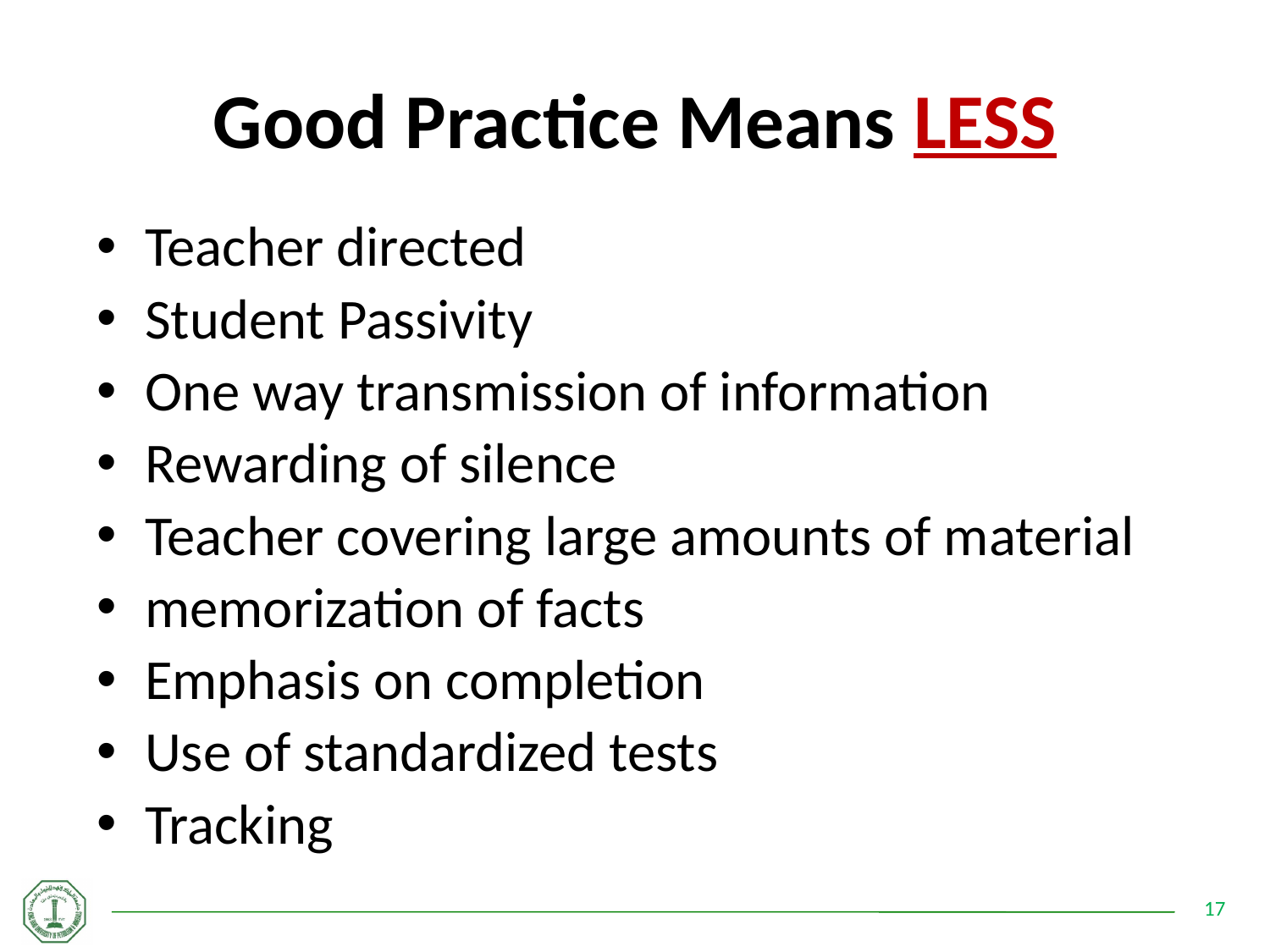

# Good Practice Means LESS
Teacher directed
Student Passivity
One way transmission of information
Rewarding of silence
Teacher covering large amounts of material
memorization of facts
Emphasis on completion
Use of standardized tests
Tracking
17